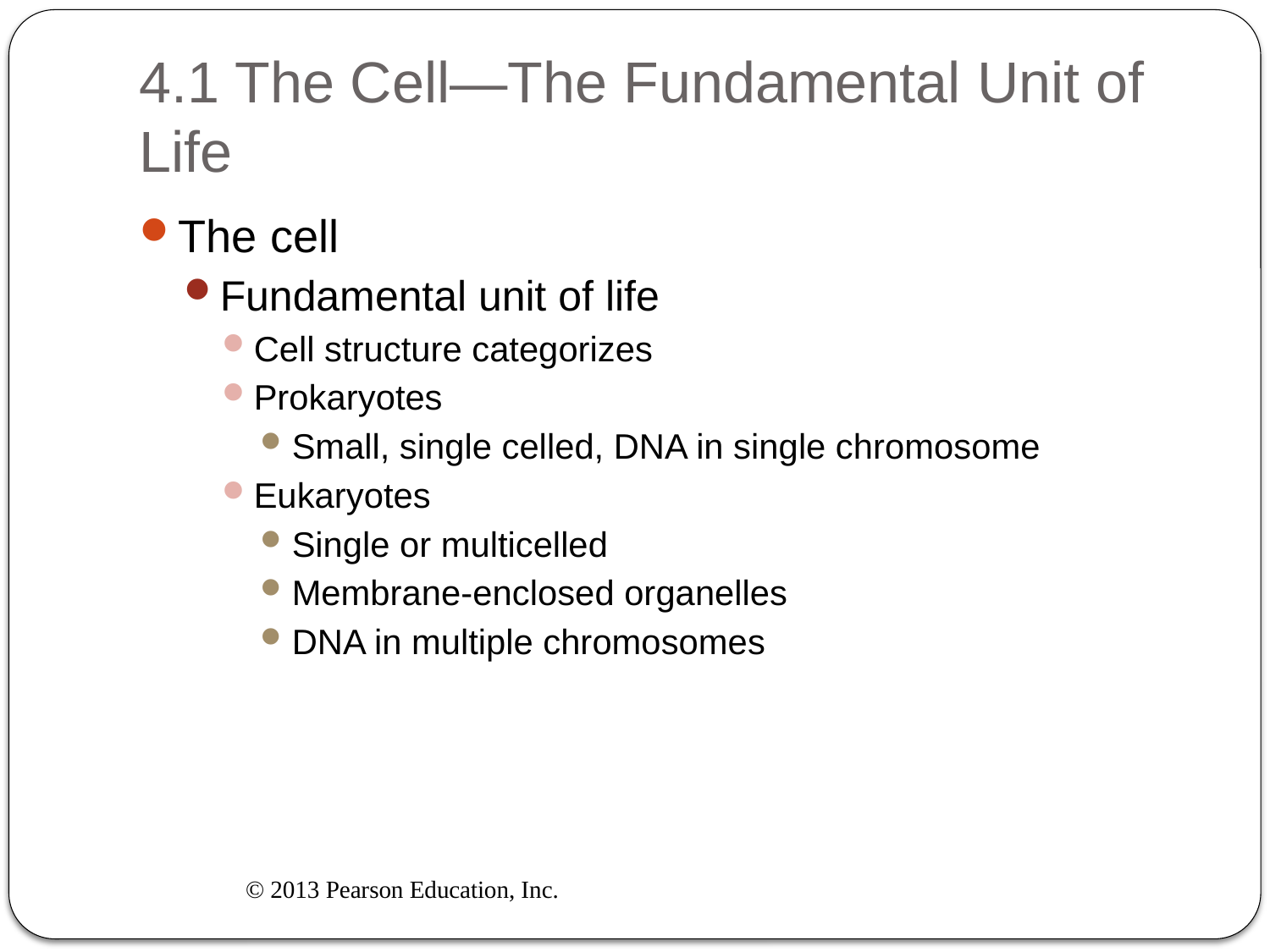

# 4.1 The Cell—The Fundamental Unit of Life
The cell
Fundamental unit of life
Cell structure categorizes
Prokaryotes
Small, single celled, DNA in single chromosome
Eukaryotes
Single or multicelled
Membrane-enclosed organelles
DNA in multiple chromosomes
© 2013 Pearson Education, Inc.